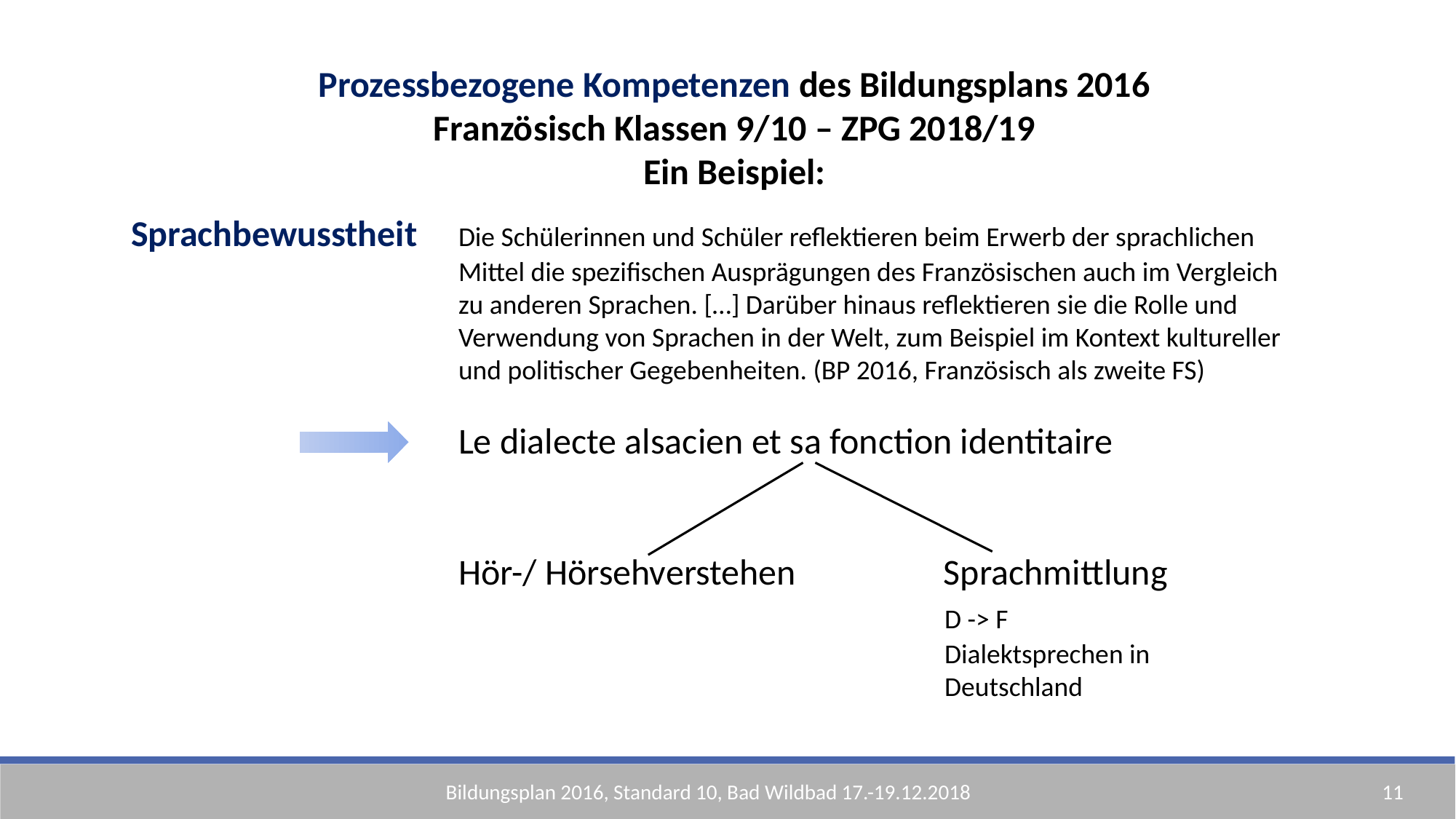

Prozessbezogene Kompetenzen des Bildungsplans 2016
Französisch Klassen 9/10 – ZPG 2018/19
Ein Beispiel:
Sprachbewusstheit	Die Schülerinnen und Schüler reflektieren beim Erwerb der sprachlichen
			Mittel die spezifischen Ausprägungen des Französischen auch im Vergleich
 			zu anderen Sprachen. […] Darüber hinaus reflektieren sie die Rolle und
    			Verwendung von Sprachen in der Welt, zum Beispiel im Kontext kultureller
          			und politischer Gegebenheiten. (BP 2016, Französisch als zweite FS)

			Le dialecte alsacien et sa fonction identitaire

			Hör-/ Hörsehverstehen                  Sprachmittlung
							        D -> F
							        Dialektsprechen in
							        Deutschland